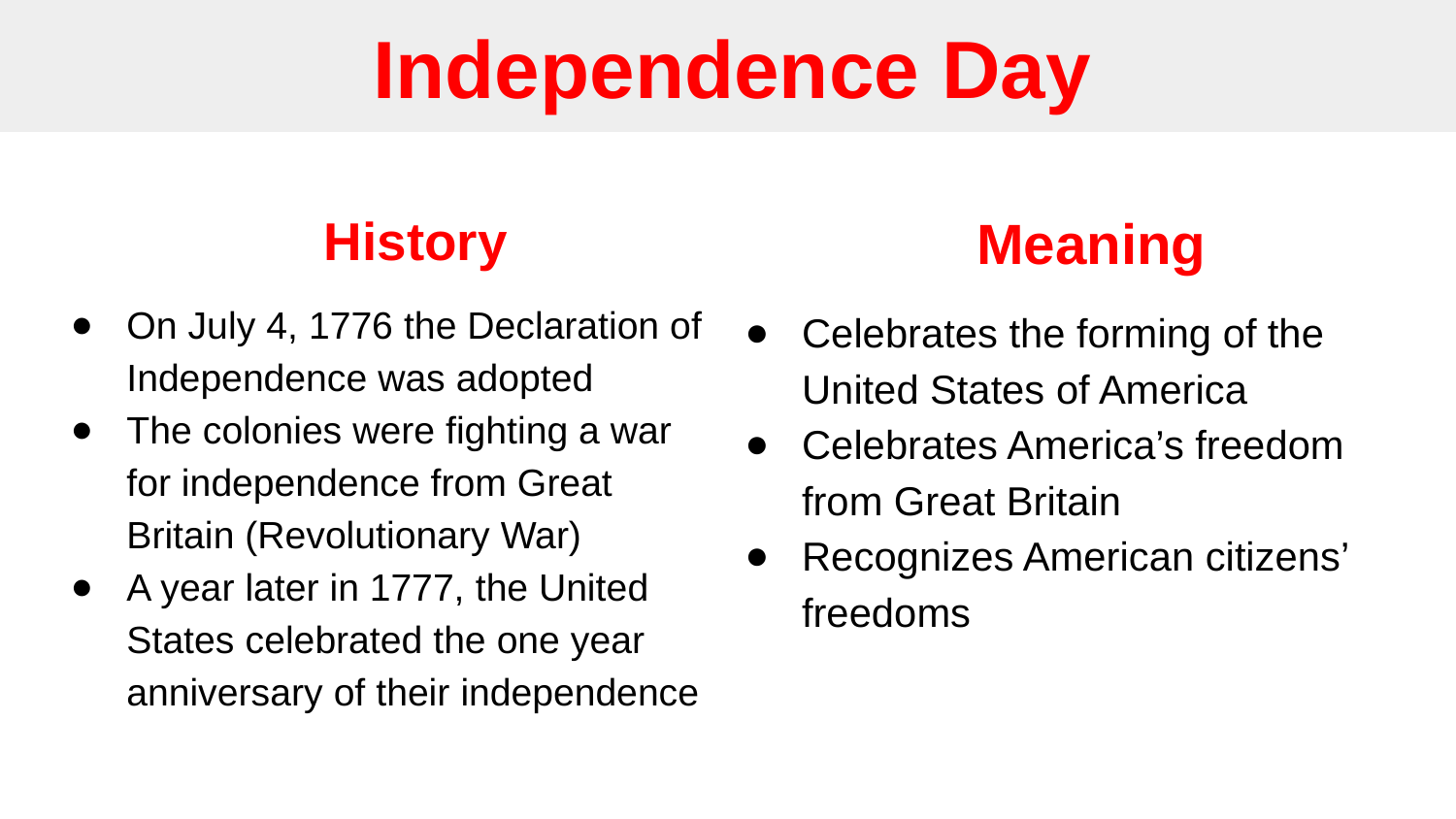

# Independence Day
History
On July 4, 1776 the Declaration of Independence was adopted
The colonies were fighting a war for independence from Great Britain (Revolutionary War)
A year later in 1777, the United States celebrated the one year anniversary of their independence
Meaning
Celebrates the forming of the United States of America
Celebrates America’s freedom from Great Britain
Recognizes American citizens’ freedoms